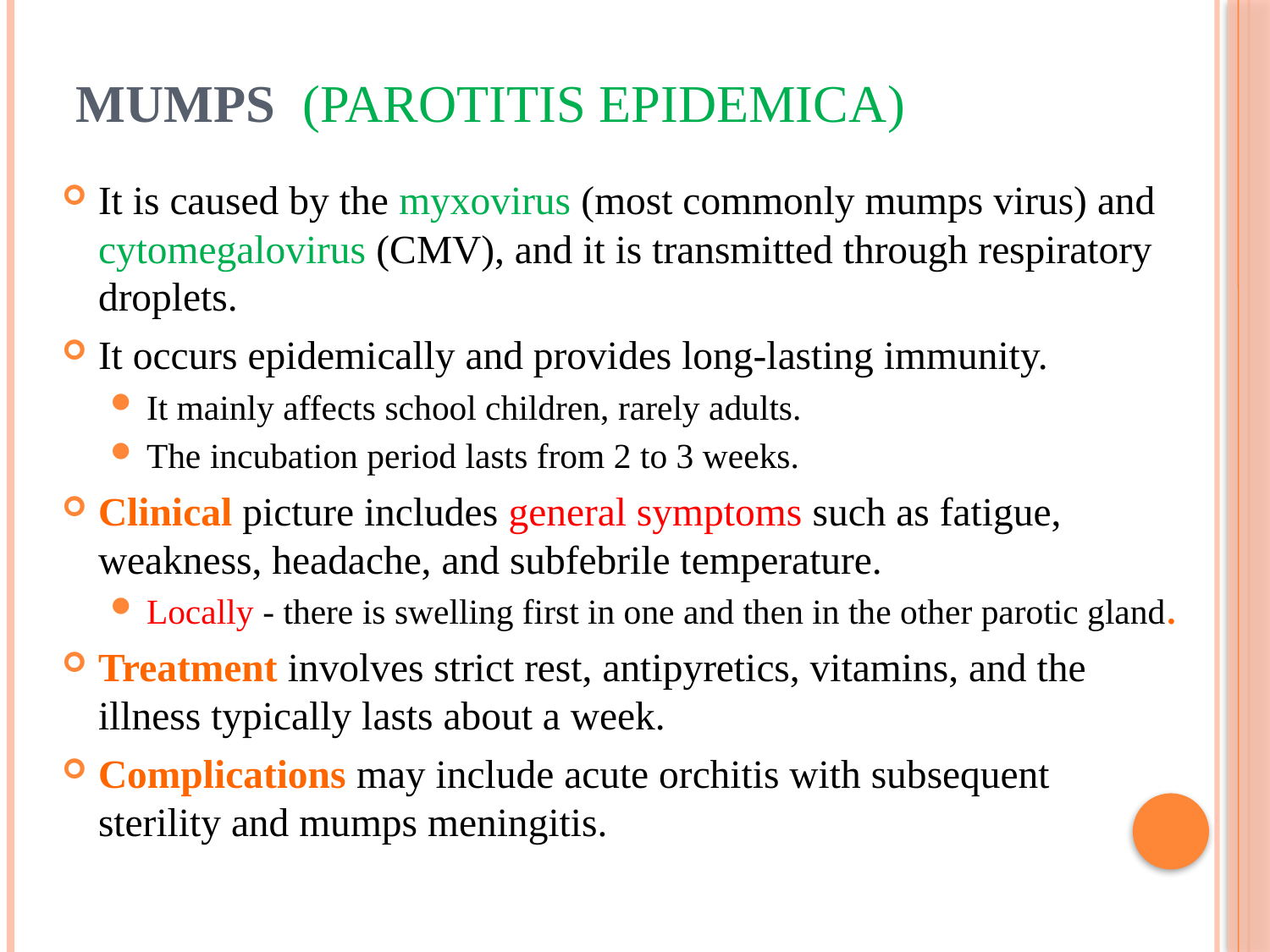

# MUMPS  (Parotitis epidemica)
It is caused by the myxovirus (most commonly mumps virus) and cytomegalovirus (CMV), and it is transmitted through respiratory droplets.
It occurs epidemically and provides long-lasting immunity.
It mainly affects school children, rarely adults.
The incubation period lasts from 2 to 3 weeks.
Clinical picture includes general symptoms such as fatigue, weakness, headache, and subfebrile temperature.
Locally - there is swelling first in one and then in the other parotic gland.
Treatment involves strict rest, antipyretics, vitamins, and the illness typically lasts about a week.
Complications may include acute orchitis with subsequent sterility and mumps meningitis.